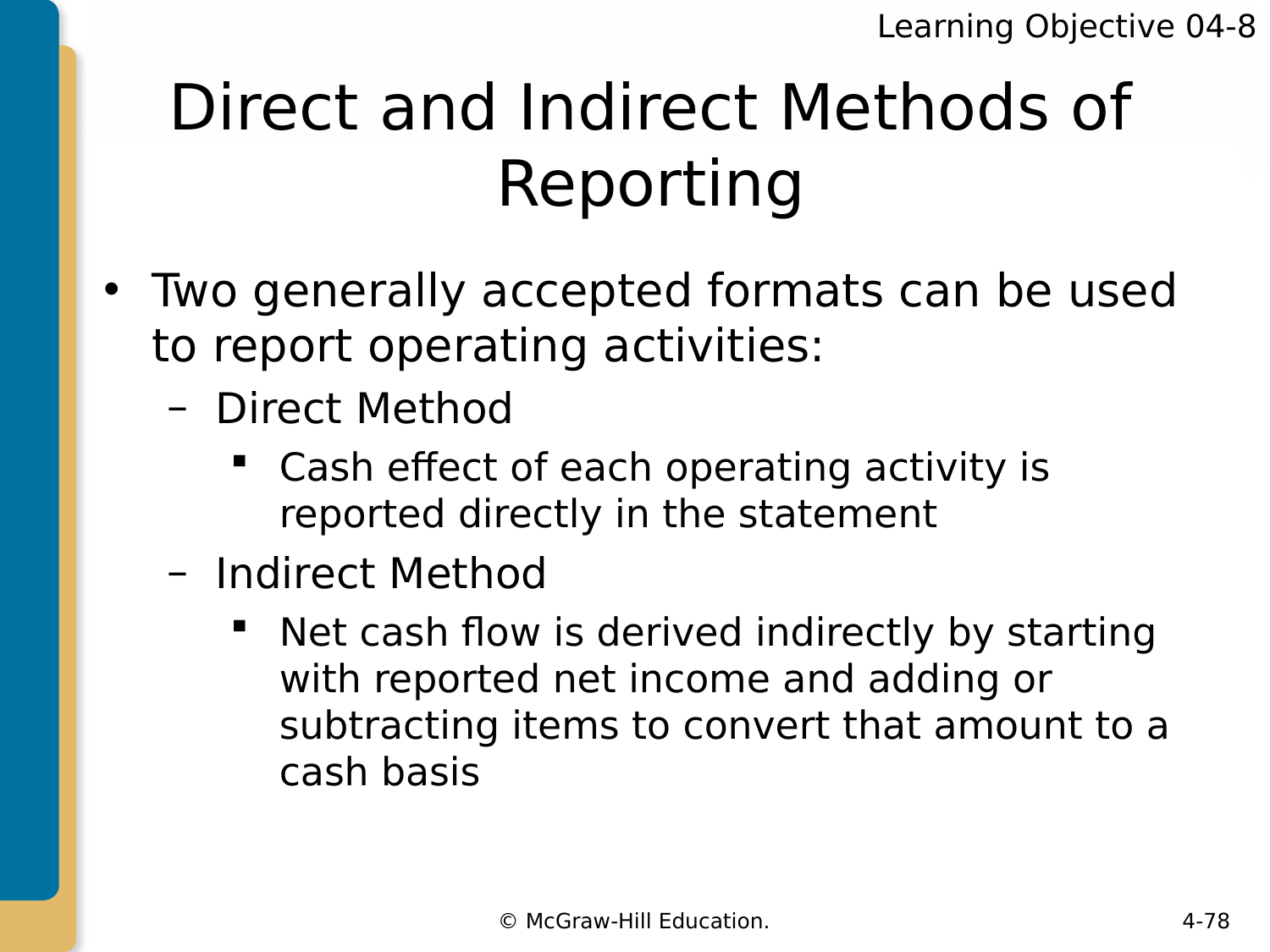

Learning Objective 04-8
# Direct and Indirect Methods of Reporting
Two generally accepted formats can be used to report operating activities:
Direct Method
Cash effect of each operating activity is reported directly in the statement
Indirect Method
Net cash flow is derived indirectly by starting with reported net income and adding or subtracting items to convert that amount to a cash basis